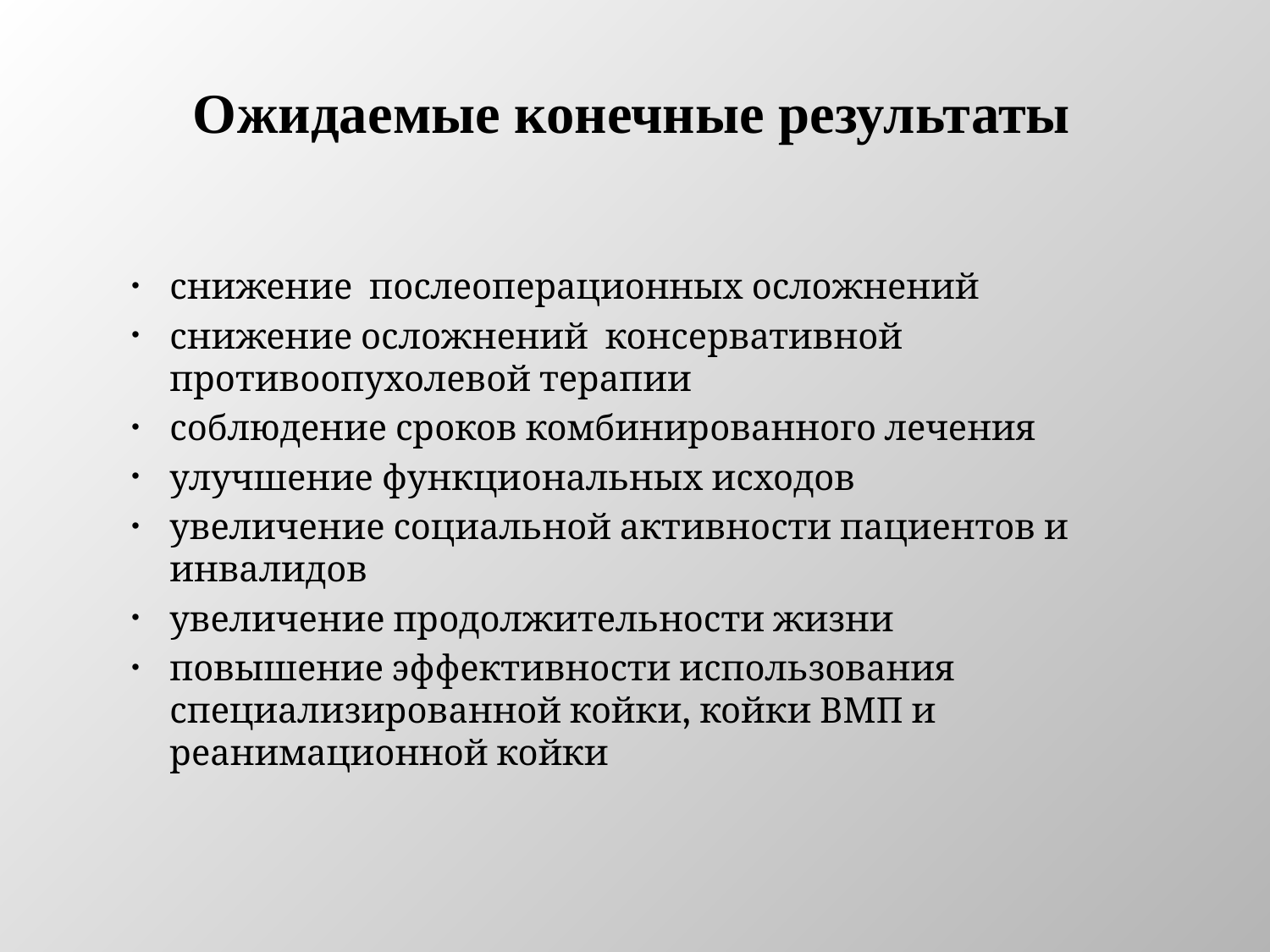

# Ожидаемые конечные результаты
снижение  послеоперационных осложнений
снижение осложнений  консервативной противоопухолевой терапии
соблюдение сроков комбинированного лечения
улучшение функциональных исходов
увеличение социальной активности пациентов и инвалидов
увеличение продолжительности жизни
повышение эффективности использования специализированной койки, койки ВМП и реанимационной койки